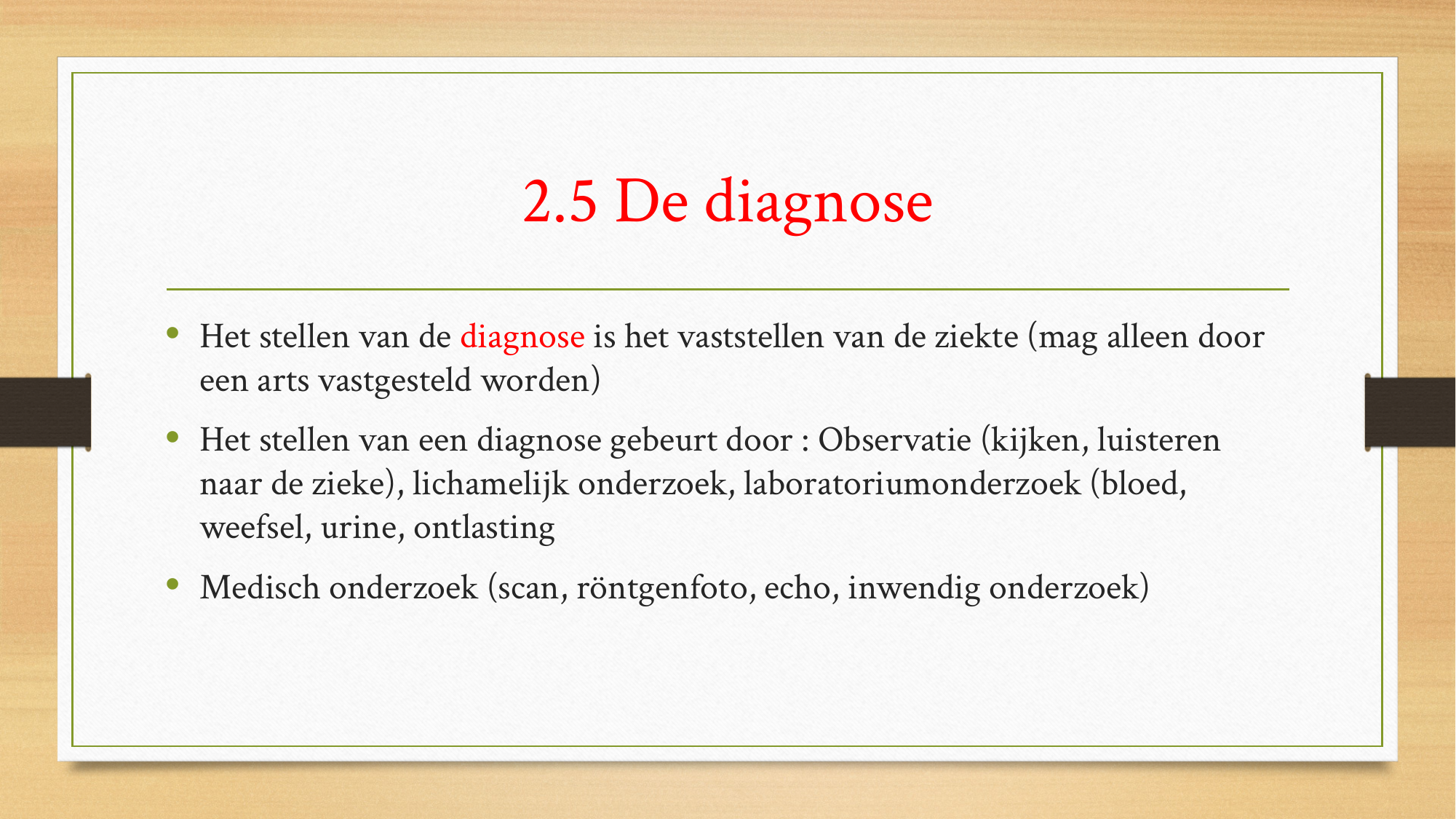

# 2.5 De diagnose
Het stellen van de diagnose is het vaststellen van de ziekte (mag alleen door een arts vastgesteld worden)
Het stellen van een diagnose gebeurt door : Observatie (kijken, luisteren naar de zieke), lichamelijk onderzoek, laboratoriumonderzoek (bloed, weefsel, urine, ontlasting
Medisch onderzoek (scan, röntgenfoto, echo, inwendig onderzoek)